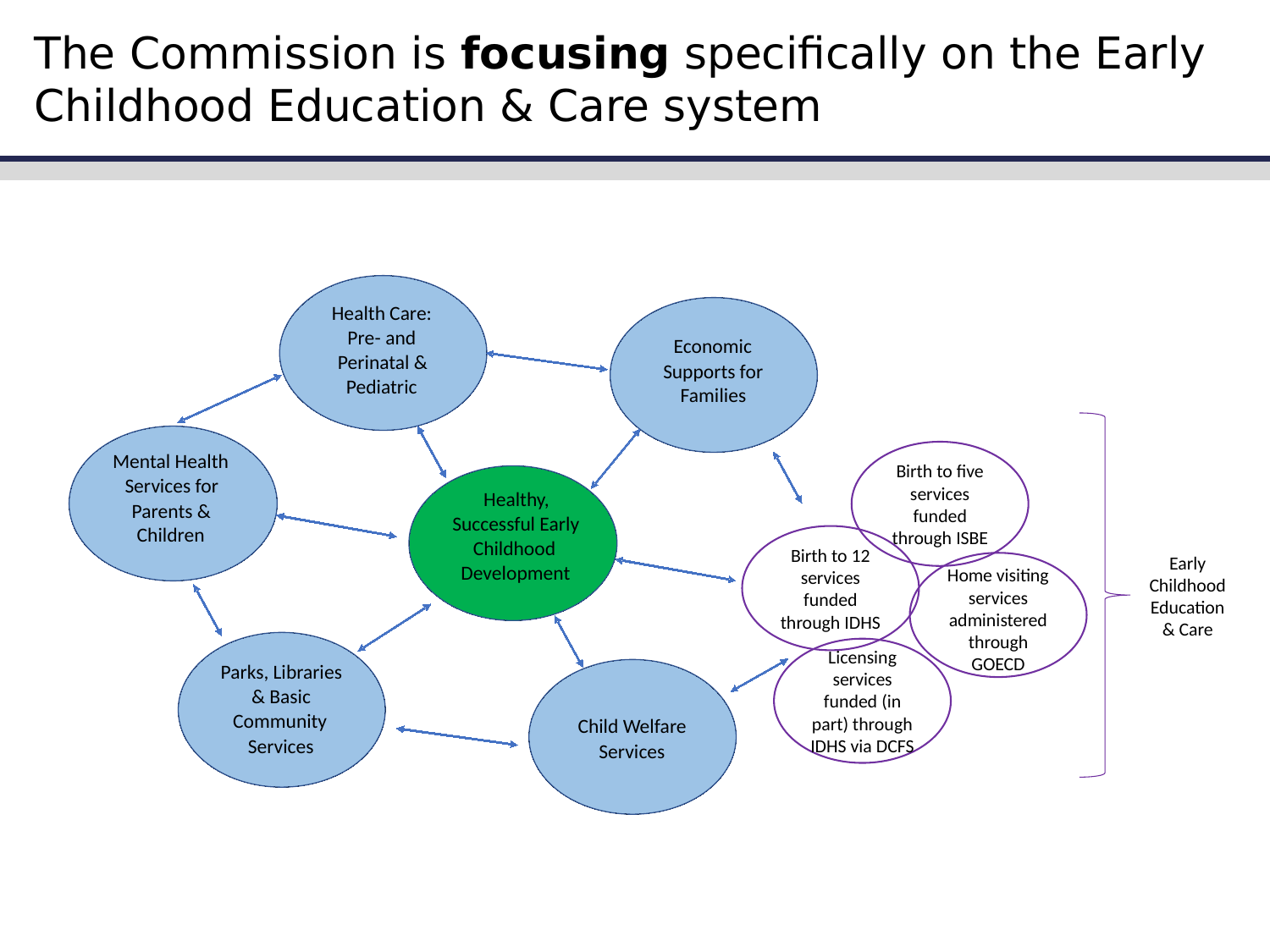

# The Commission is focusing specifically on the Early Childhood Education & Care system

Health Care:
Pre
-
and
Economic
Perinatal &

Supports for
Pediatric

Families

Mental Health

Services for
Healthy,
Parents &
Successful Early

Children
Early
Childhood
Childhood

Development
Education &

Care

Parks, Libraries
& Basic
Community
Child Welfare

Services
Services

Birth to five services funded through ISBE
Birth to 12 services funded through IDHS
Early Childhood Education & Care

Home visiting services administered through GOECD
Licensing services funded (in part) through IDHS via DCFS